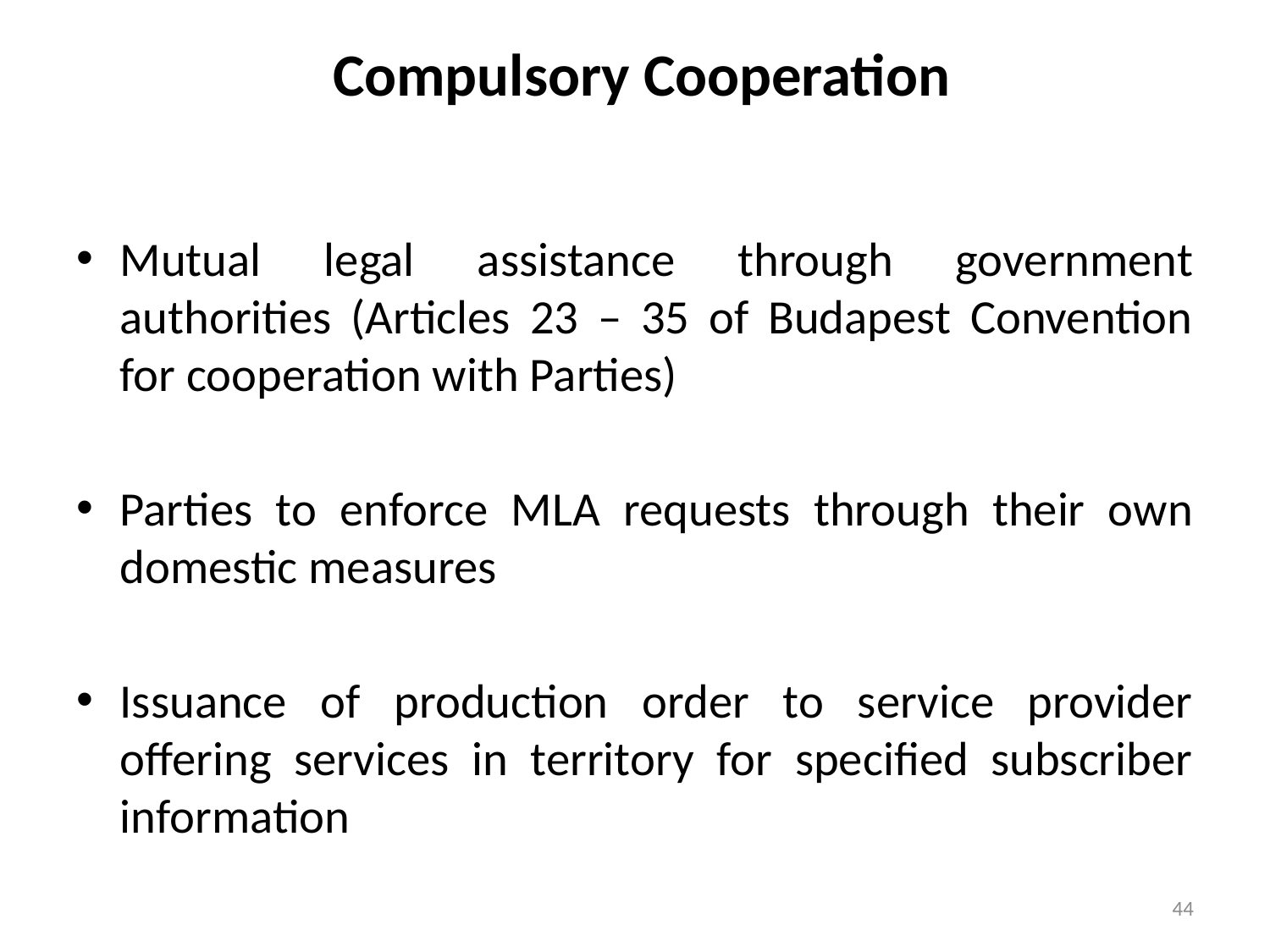

# Compulsory Cooperation
Mutual legal assistance through government authorities (Articles 23 – 35 of Budapest Convention for cooperation with Parties)

Parties to enforce MLA requests through their own domestic measures

Issuance of production order to service provider offering services in territory for specified subscriber information

44